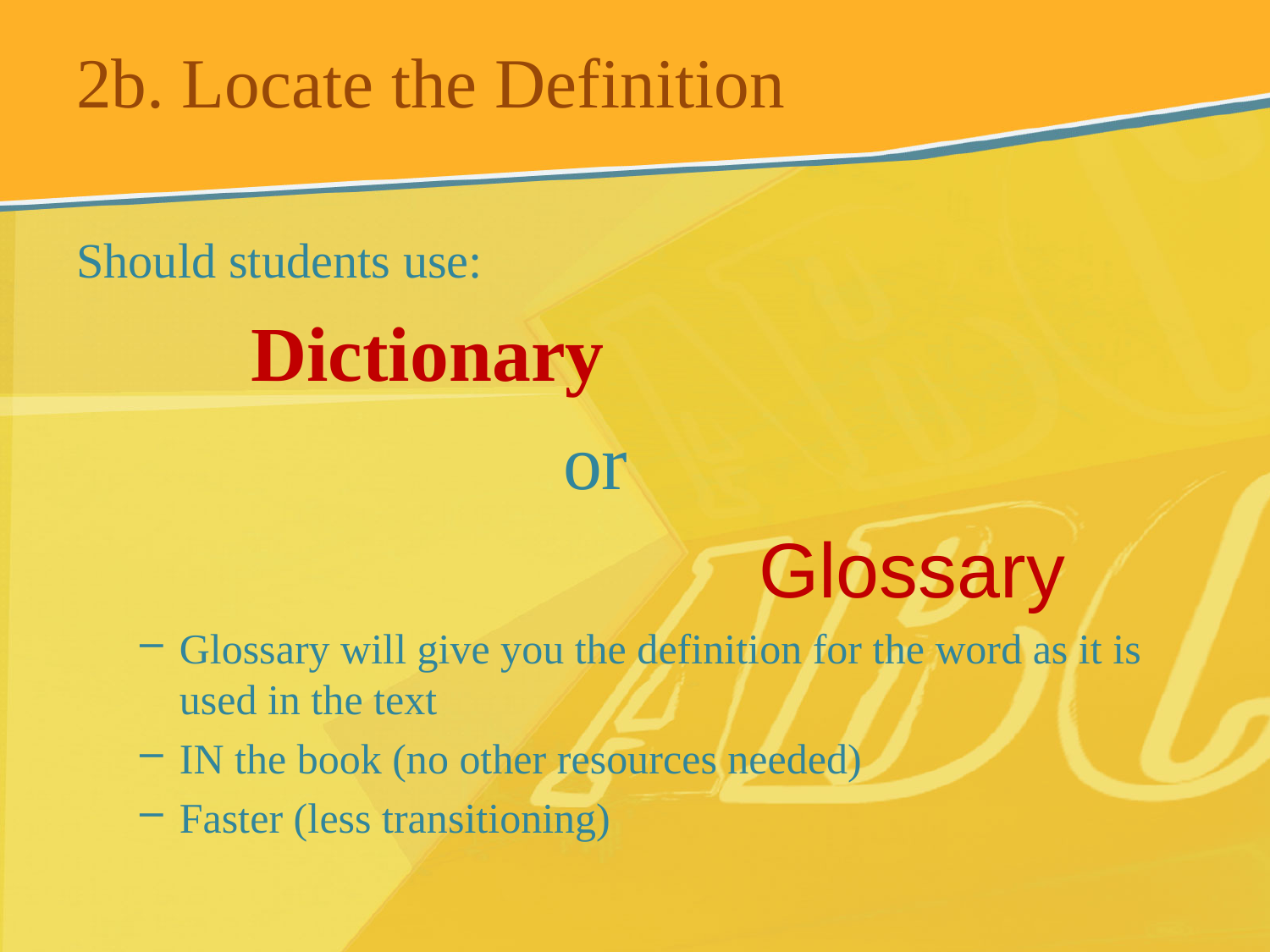

# 2b. Locate the Definition
Should students use:
		Dictionary
                         or
						Glossary
Glossary will give you the definition for the word as it is used in the text
IN the book (no other resources needed)
Faster (less transitioning)